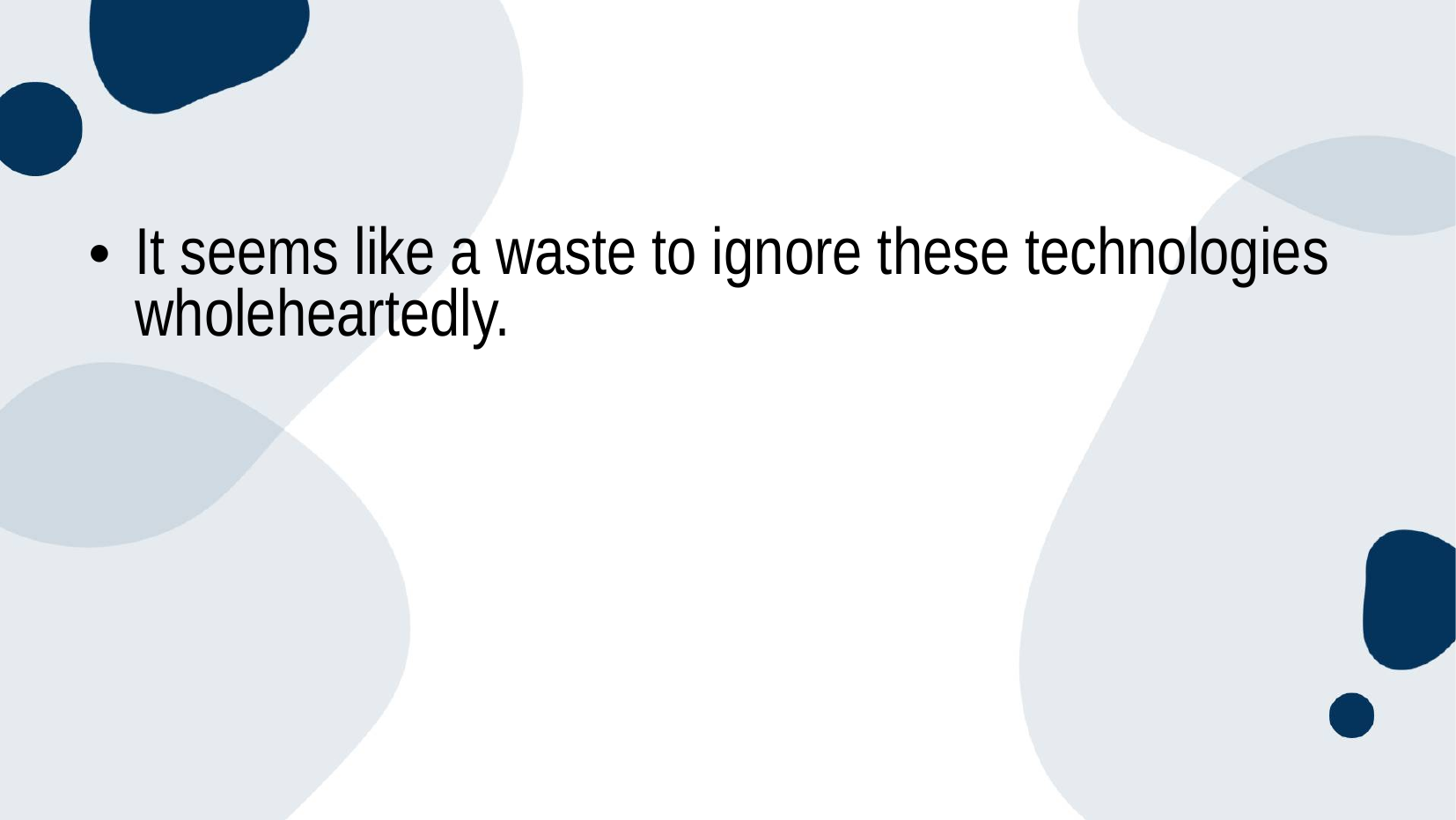

It seems like a waste to ignore these technologies wholeheartedly.